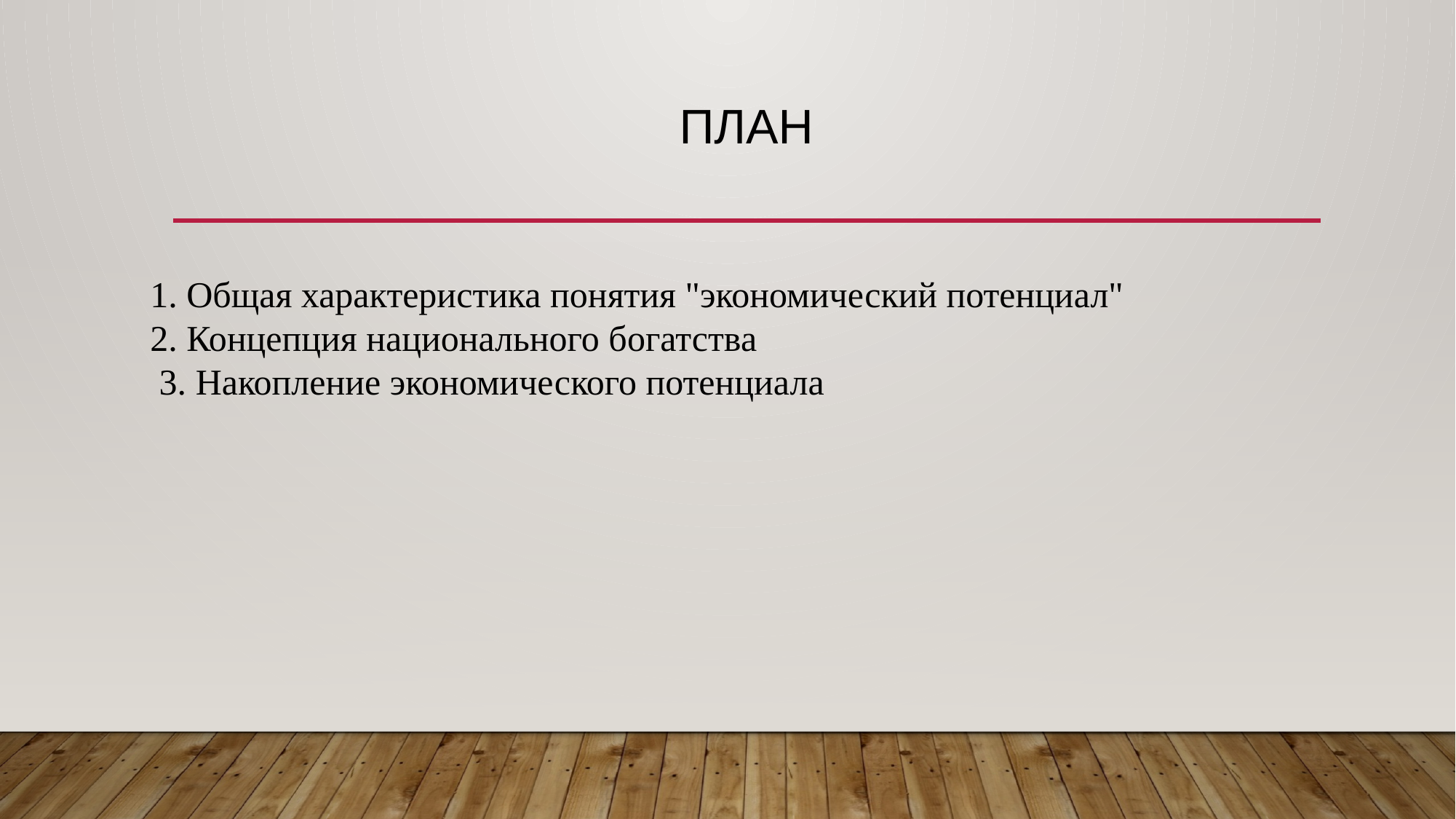

# ПЛАН
1. Общая характеристика понятия "экономический потенциал"
2. Концепция национального богатства
 3. Накопление экономического потенциала